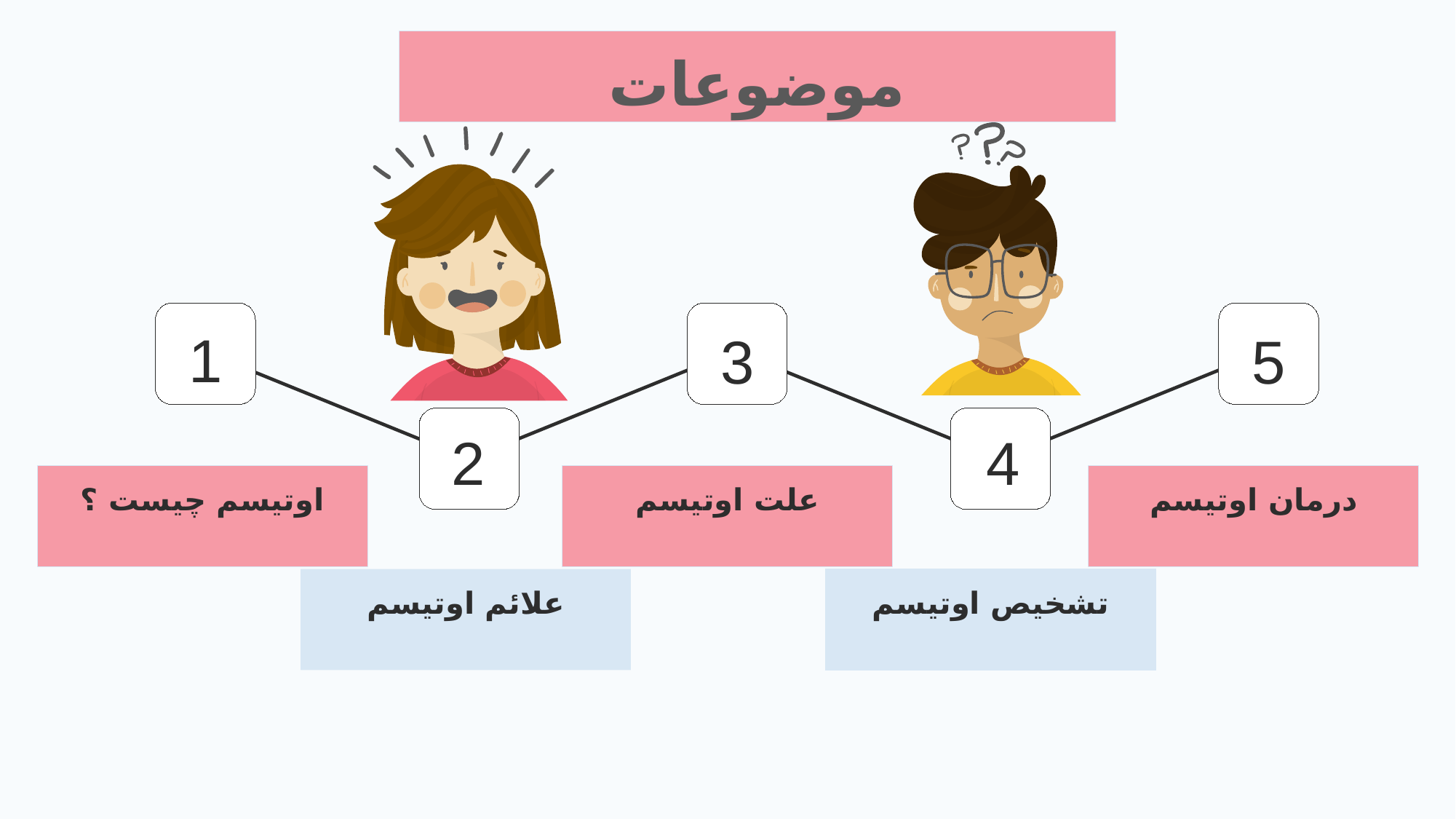

# موضوعات

1
3
5
2
4
اوتیسم چیست ؟

علت اوتیسم

درمان اوتیسم

علائم اوتیسم

تشخیص اوتیسم